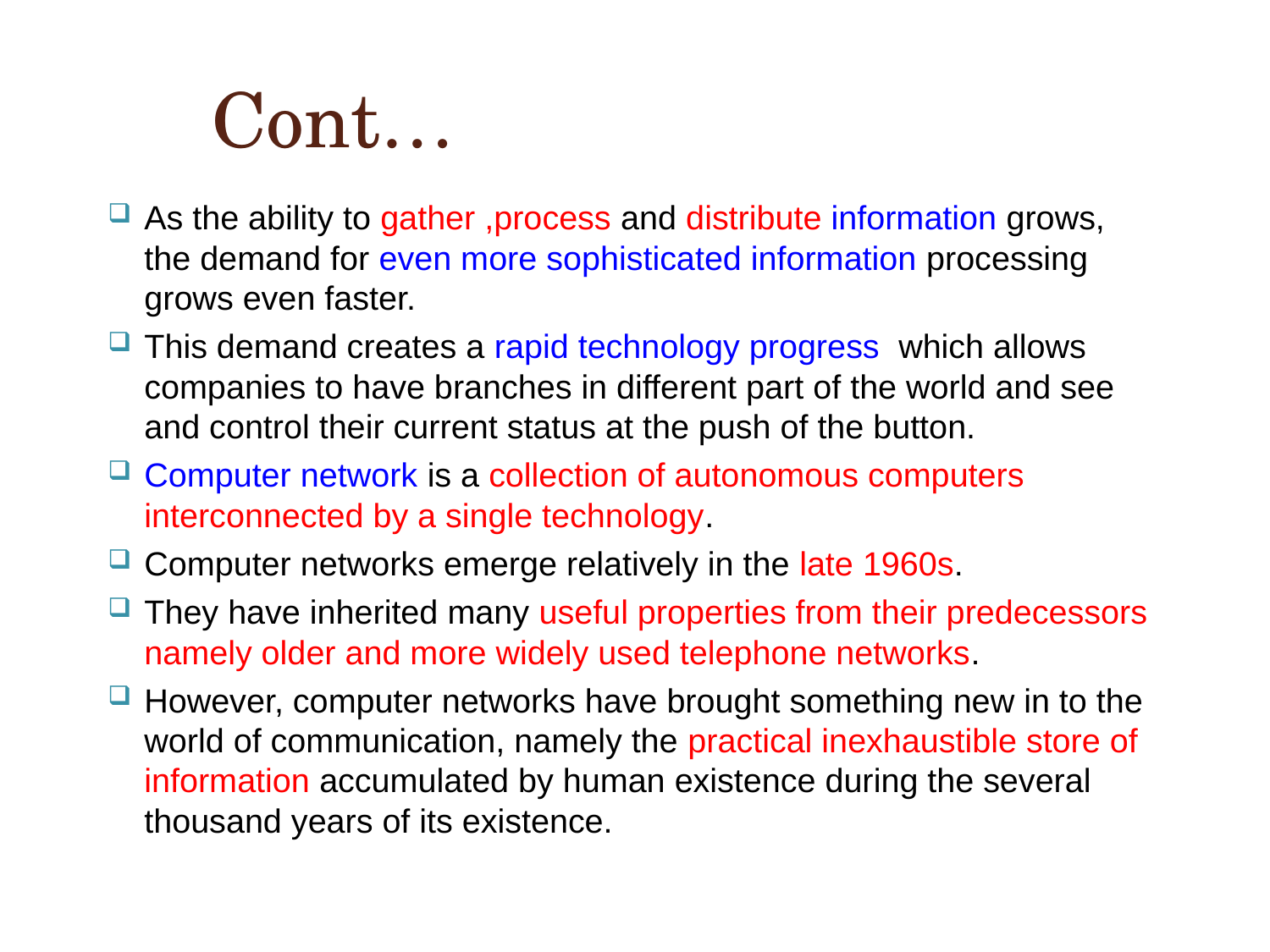

# Cont…
As the ability to gather ,process and distribute information grows, the demand for even more sophisticated information processing grows even faster.
This demand creates a rapid technology progress  which allows companies to have branches in different part of the world and see and control their current status at the push of the button.
Computer network is a collection of autonomous computers interconnected by a single technology.
Computer networks emerge relatively in the late 1960s.
They have inherited many useful properties from their predecessors namely older and more widely used telephone networks.
However, computer networks have brought something new in to the world of communication, namely the practical inexhaustible store of information accumulated by human existence during the several thousand years of its existence.

3